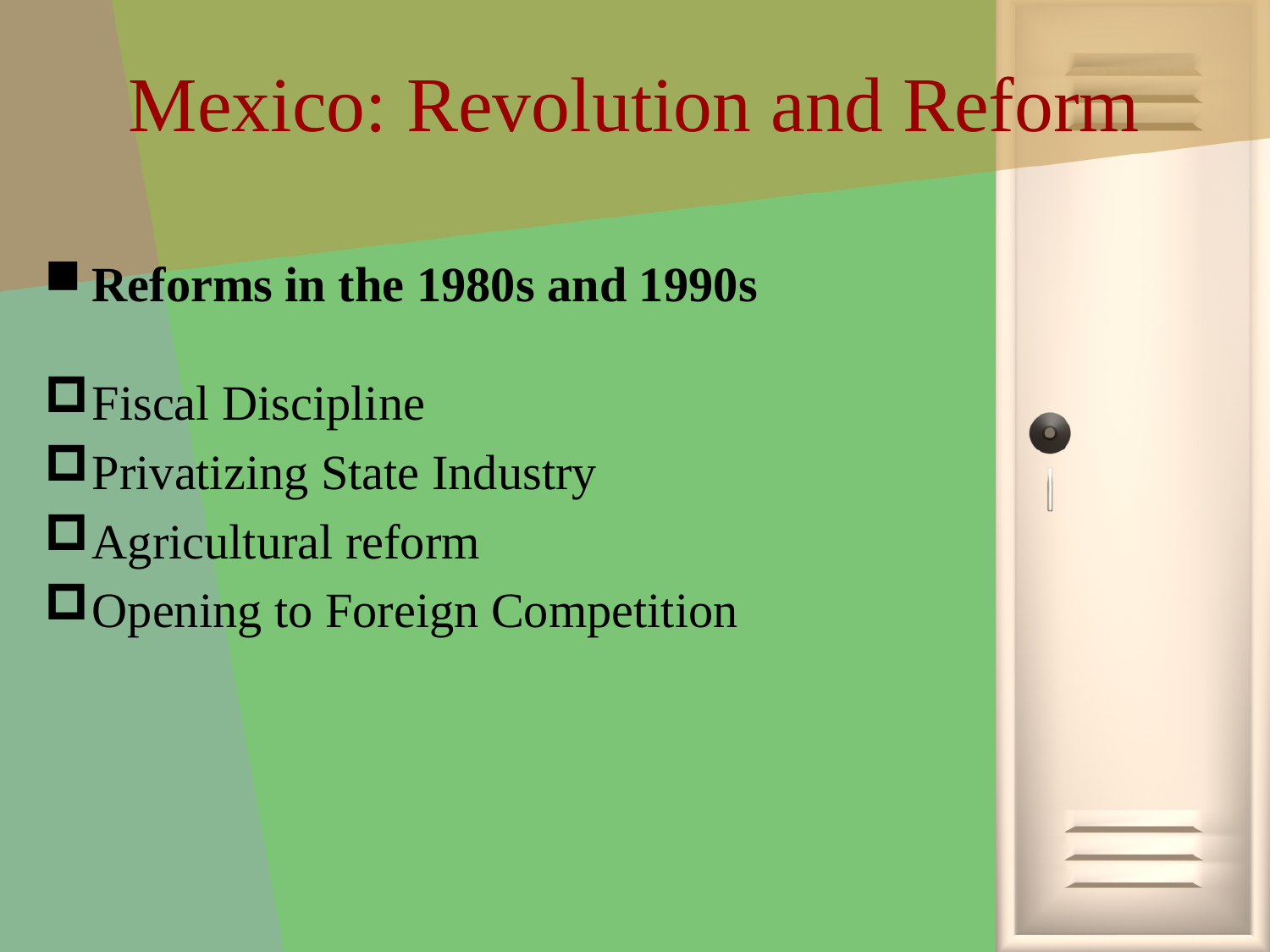

# Mexico: Revolution and Reform
Reforms in the 1980s and 1990s

Fiscal Discipline
Privatizing State Industry
Agricultural reform
Opening to Foreign Competition